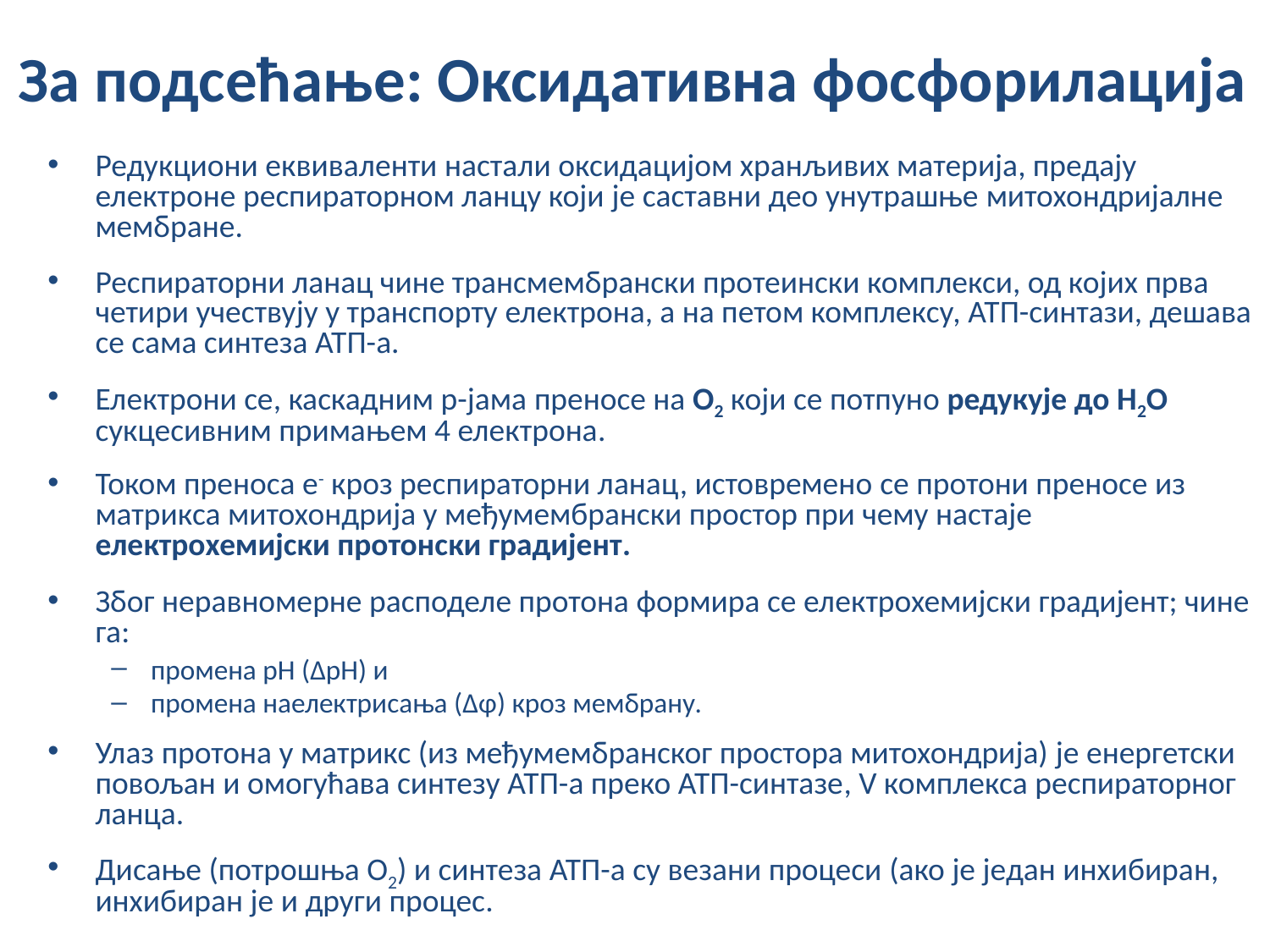

За подсећање: Оксидативна фосфорилација
Редукциони еквиваленти настали оксидацијом хранљивих материја, предају електроне респираторном ланцу који је саставни део унутрашње митохондријалне мембране.

Респираторни ланац чине трансмембрански протеински комплекси, од којих прва четири учествују у транспорту електрона, а на петом комплексу, АТП-синтази, дешава се сама синтеза АТП-а.

Електрони се, каскадним р-јама преносе на О2 који се потпуно редукује до H2О сукцесивним примањем 4 електрона.

Током преноса е- кроз респираторни ланац, истовремено се протони преносе из матрикса митохондрија у међумембрански простор при чему настаје електрохемијски протонски градијент.

Због неравномерне расподеле протона формира се електрохемијски градијент; чине га:
промена рН (ΔрН) и
промена наелектрисања (Δφ) кроз мембрану.

Улаз протона у матрикс (из међумембранског простора митохондрија) је енергетски повољан и омогућава синтезу АТП-а преко АТП-синтазе, V комплекса респираторног ланца.

Дисање (потрошња О2) и синтеза АТП-а су везани процеси (ако је један инхибиран, инхибиран је и други процес.